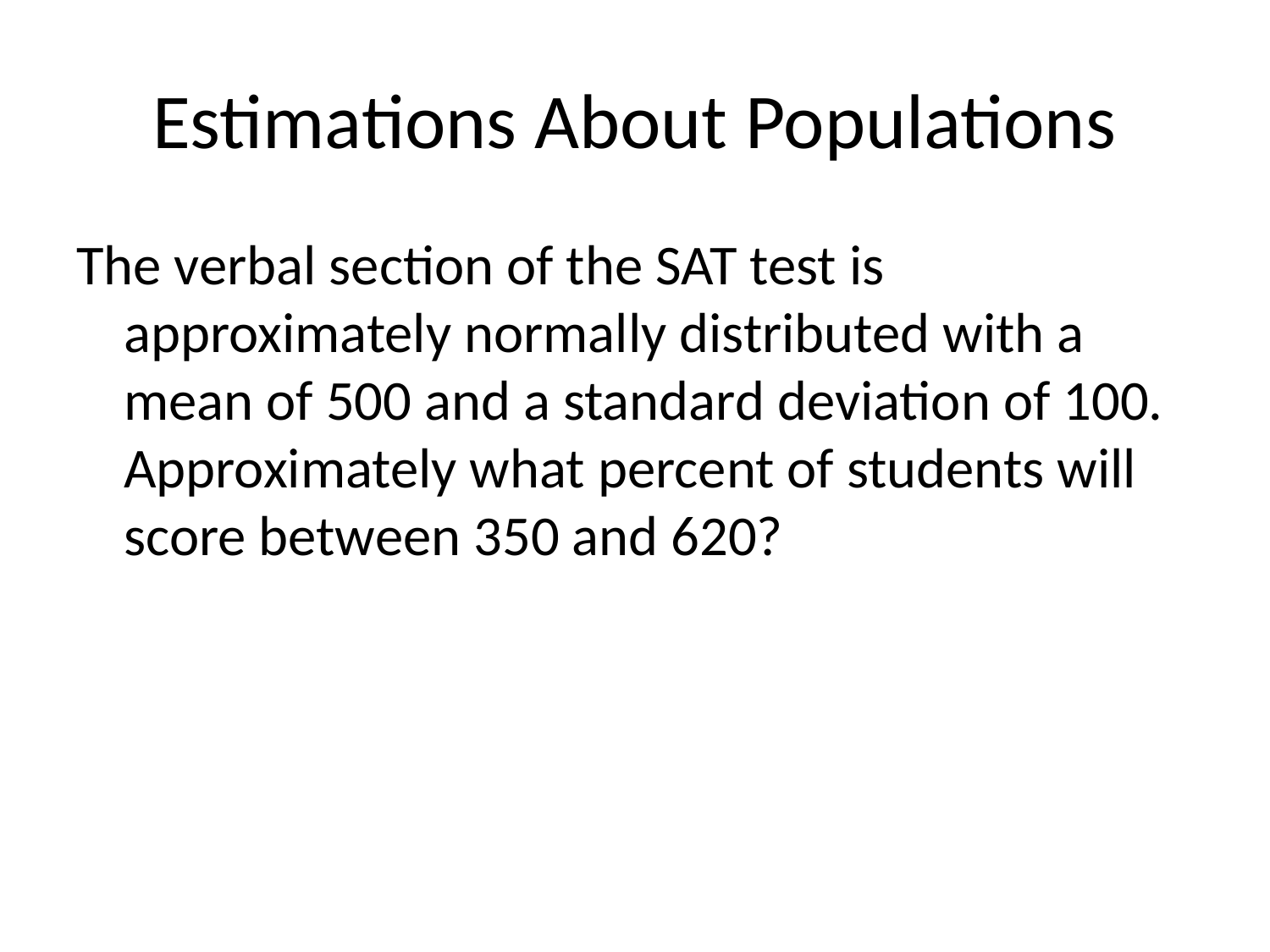

# Estimations About Populations
The verbal section of the SAT test is approximately normally distributed with a mean of 500 and a standard deviation of 100.  Approximately what percent of students will score between 350 and 620?